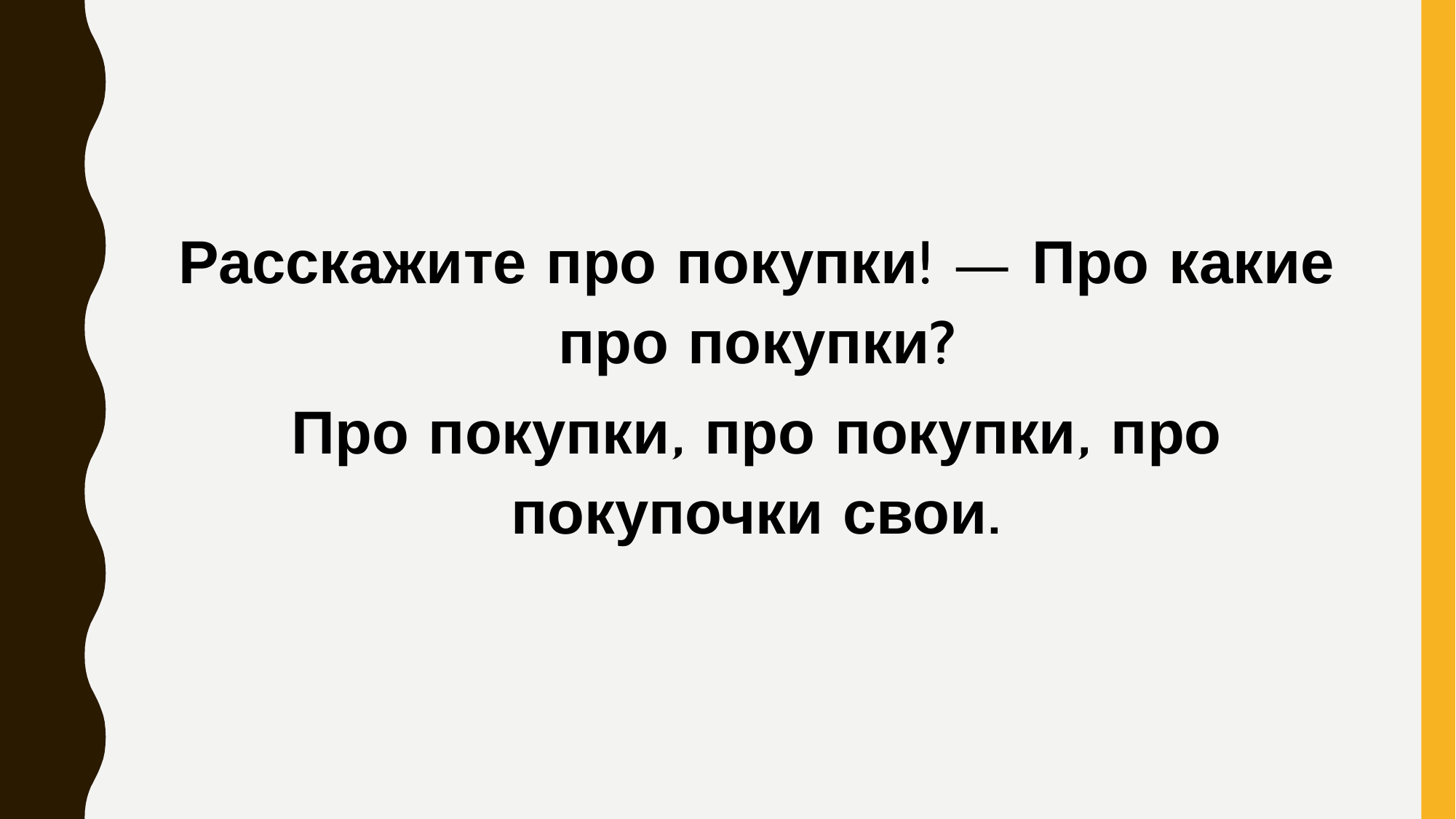

#
Расскажите про покупки! — Про какие про покупки?
Про покупки, про покупки, про покупочки свои.